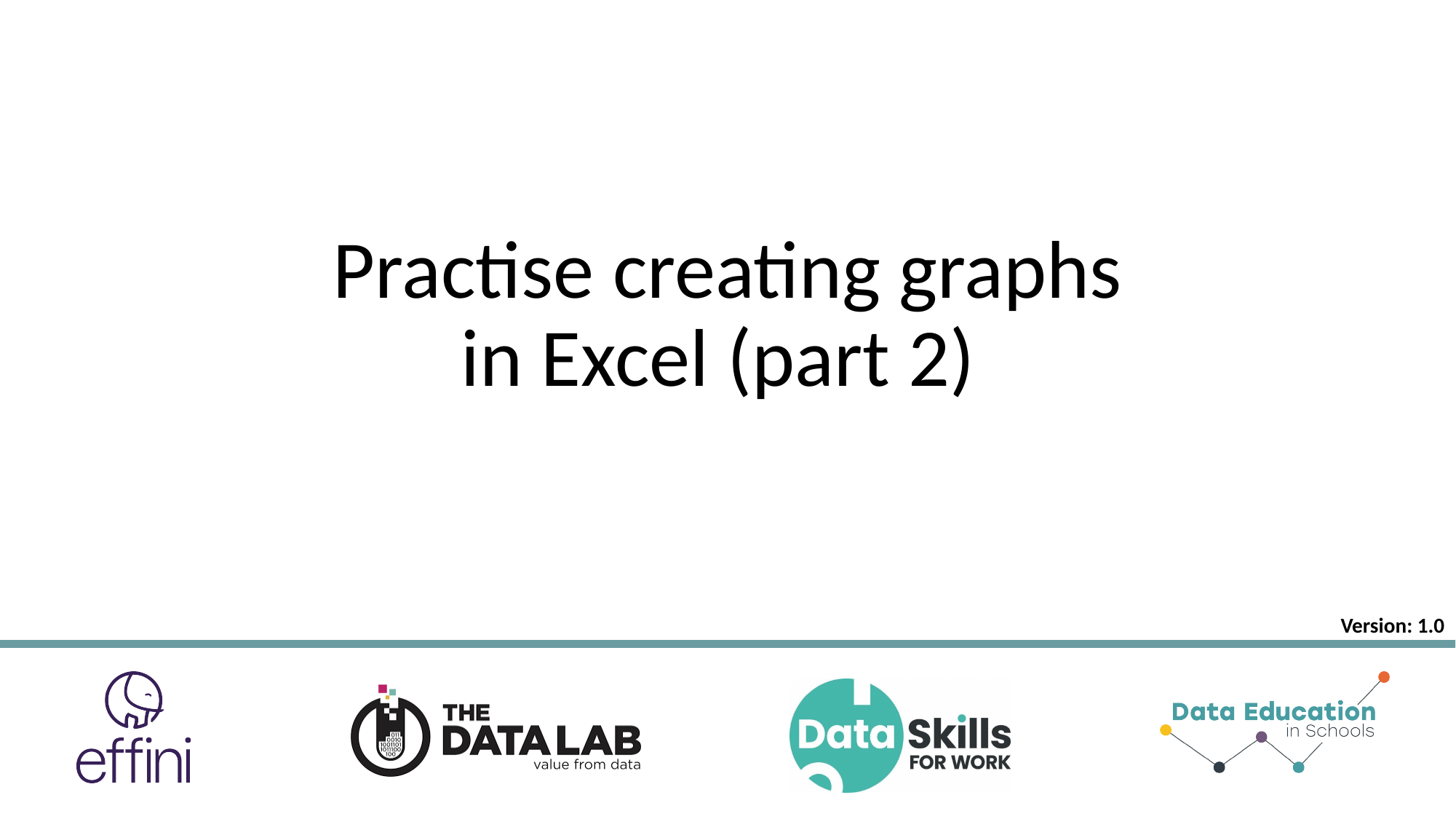

# Practise creating graphs in Excel (part 2)
Version: 1.0